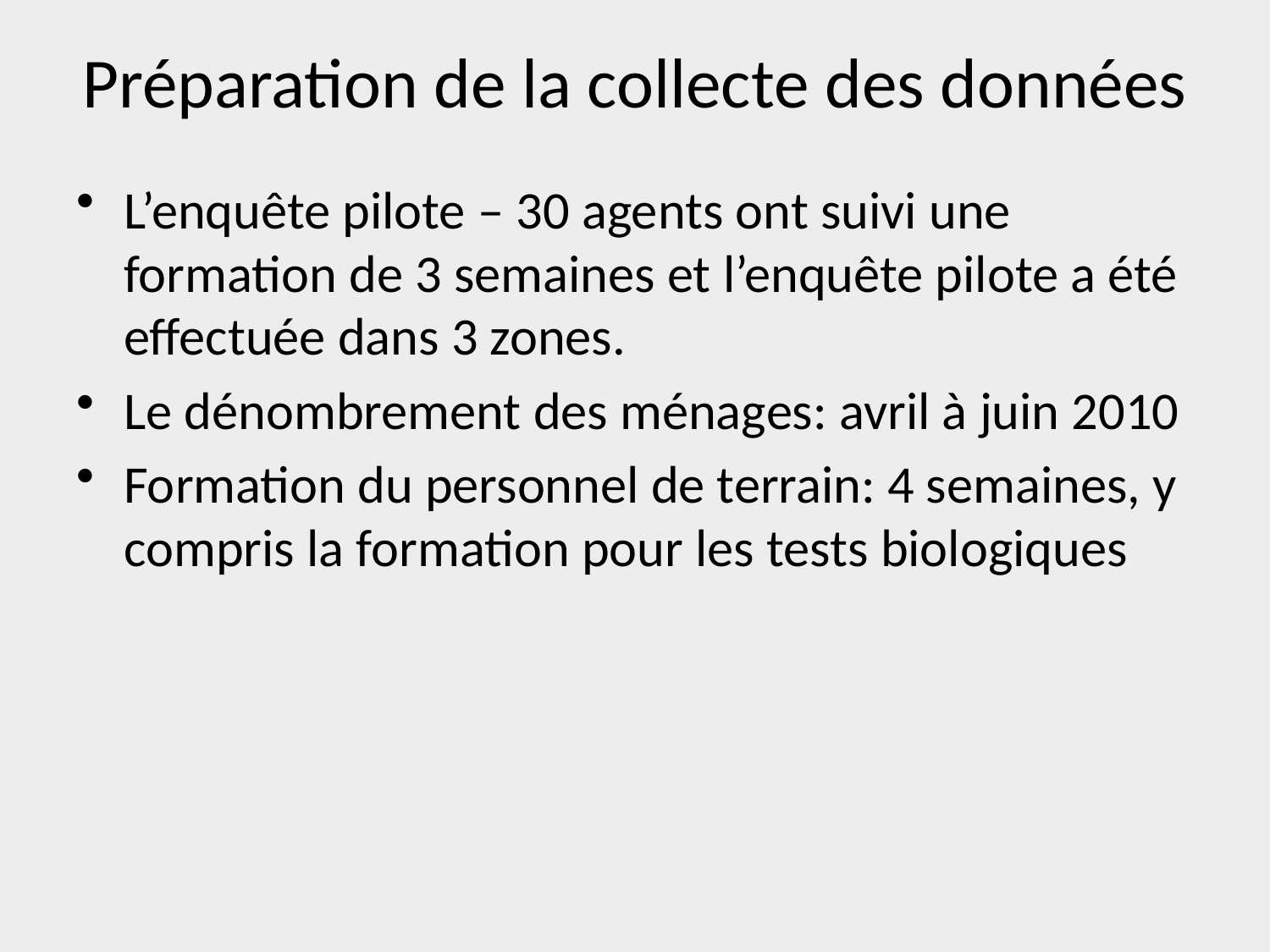

# Préparation de la collecte des données
L’enquête pilote – 30 agents ont suivi une formation de 3 semaines et l’enquête pilote a été effectuée dans 3 zones.
Le dénombrement des ménages: avril à juin 2010
Formation du personnel de terrain: 4 semaines, y compris la formation pour les tests biologiques